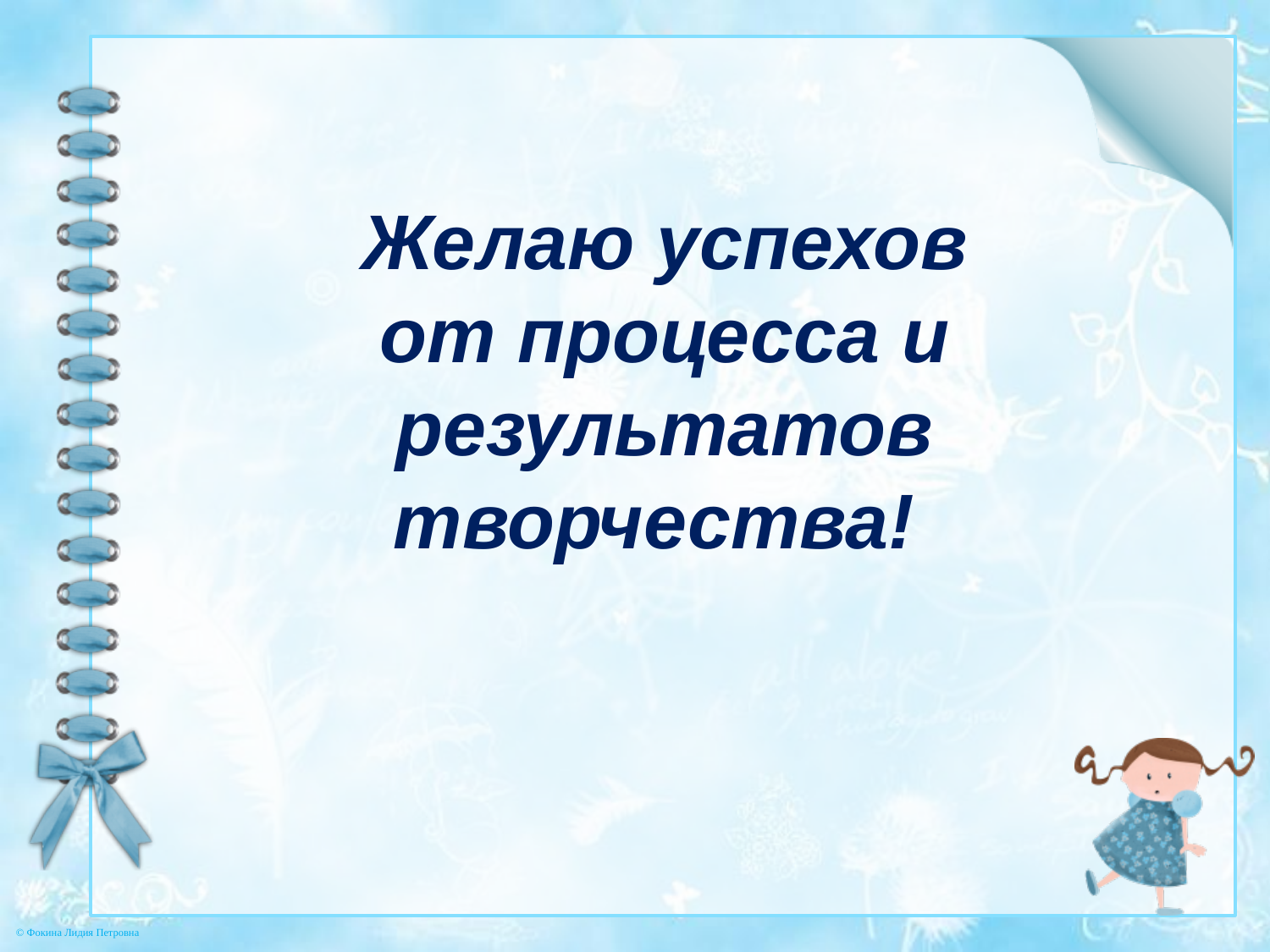

Желаю успехов
от процесса и результатов творчества!